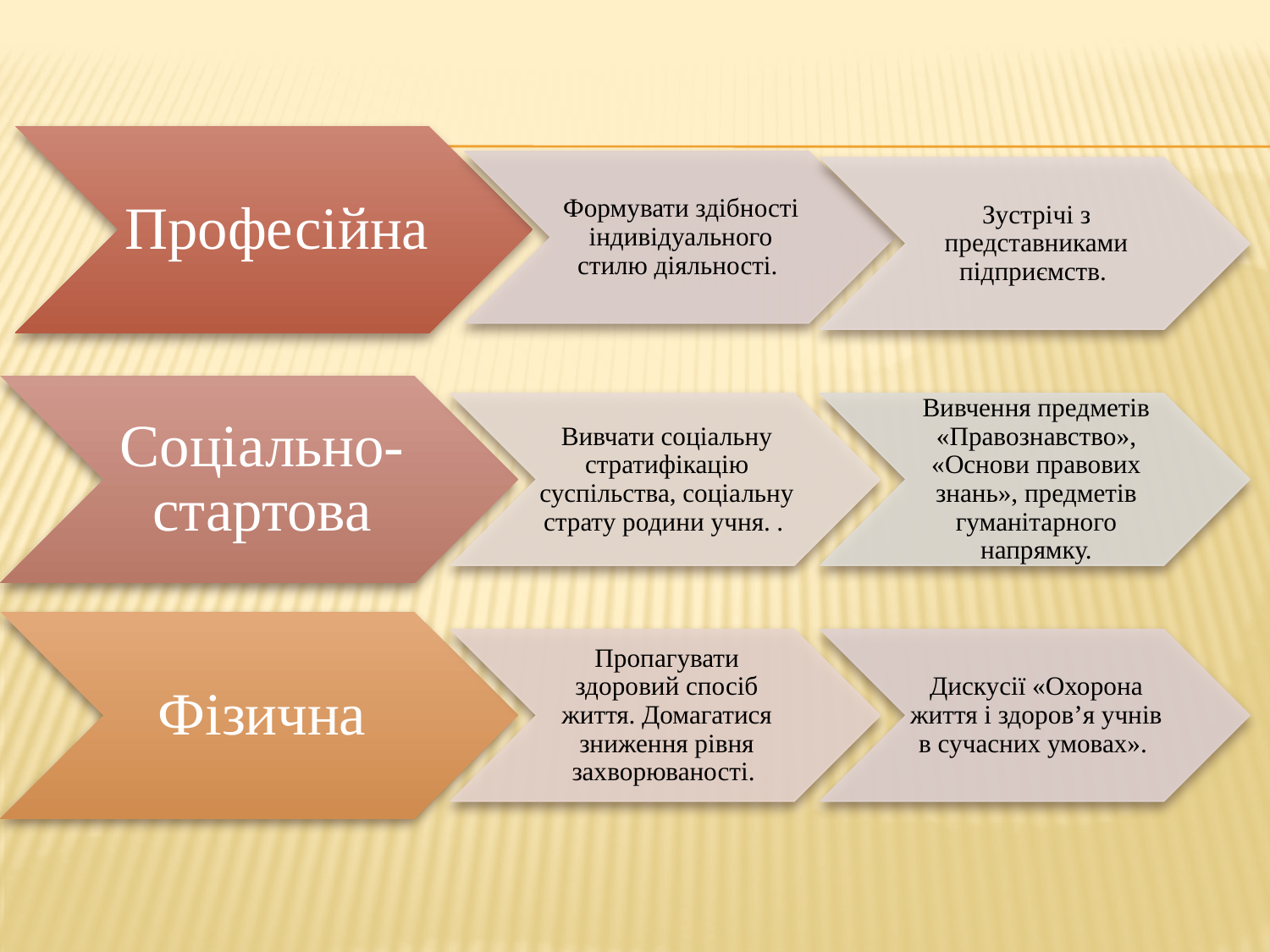

Професійна
Формувати здібності індивідуального стилю діяльності.
Зустрічі з представниками підприємств.
Соціально-стартова
Вивчати соціальну стратифікацію суспільства, соціальну страту родини учня. .
Вивчення предметів «Правознавство», «Основи правових знань», предметів гуманітарного напрямку.
Фізична
Пропагувати здоровий спосіб життя. Домагатися зниження рівня захворюваності.
Дискусії «Охорона життя і здоров’я учнів в сучасних умовах».